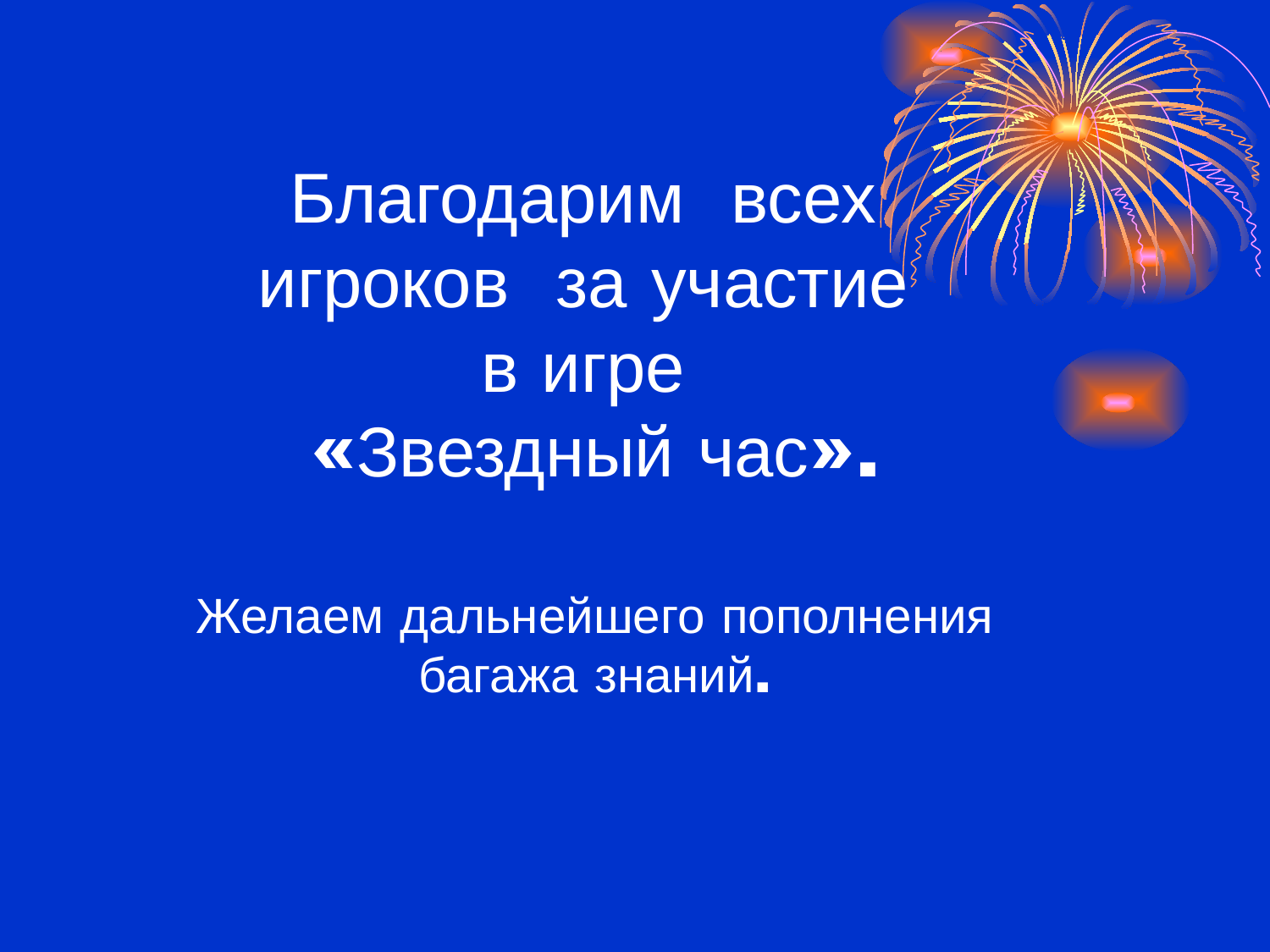

# Благодарим  всех игроков  за участие в игре «Звездный час». Желаем дальнейшего пополнения багажа знаний.